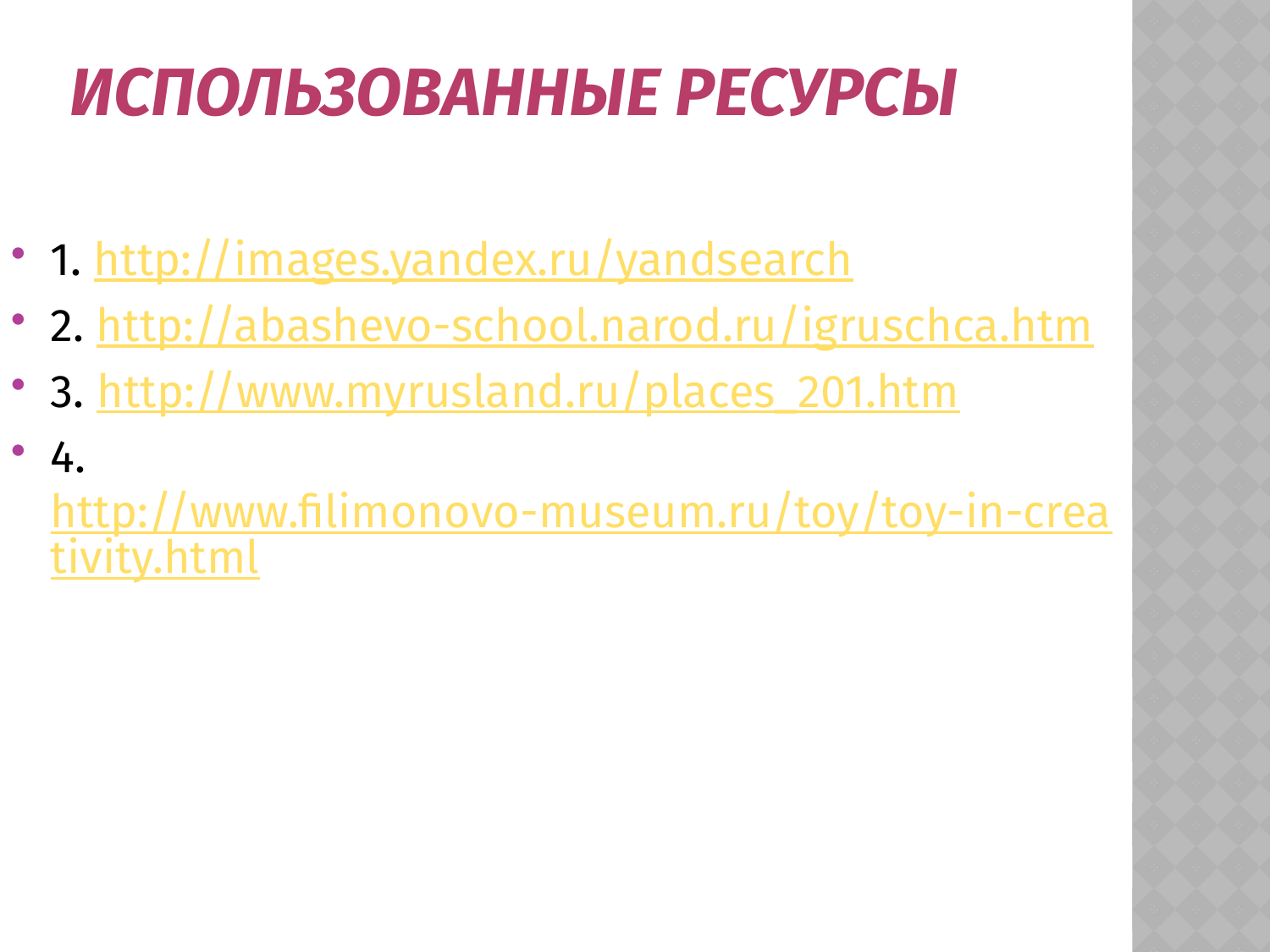

# Использованные ресурсы
1. http://images.yandex.ru/yandsearch
2. http://abashevo-school.narod.ru/igruschca.htm
3. http://www.myrusland.ru/places_201.htm
4. http://www.filimonovo-museum.ru/toy/toy-in-creativity.html